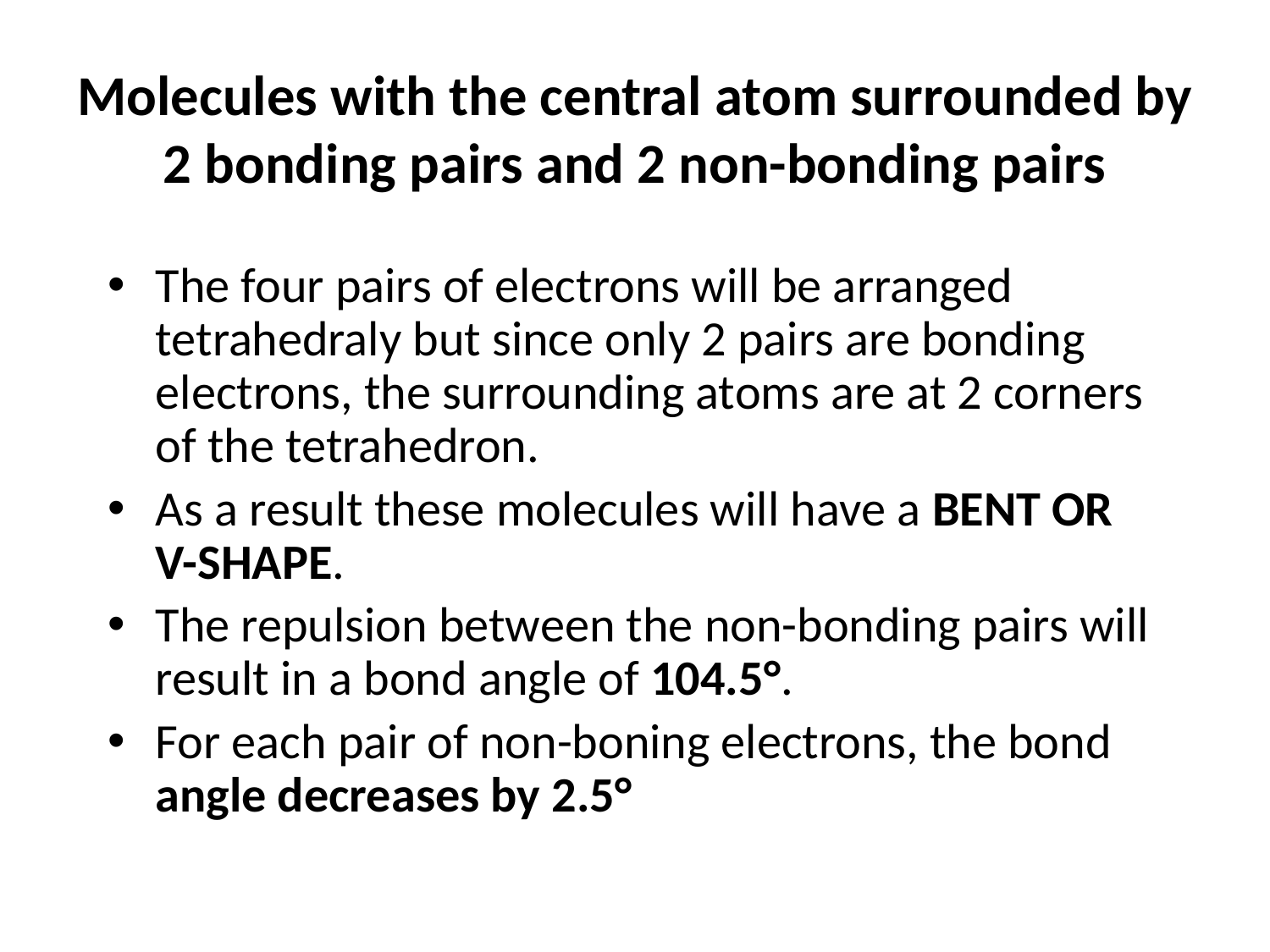

# Molecules with the central atom surrounded by 2 bonding pairs and 2 non-bonding pairs
The four pairs of electrons will be arranged tetrahedraly but since only 2 pairs are bonding electrons, the surrounding atoms are at 2 corners of the tetrahedron.
As a result these molecules will have a BENT OR V-SHAPE.
The repulsion between the non-bonding pairs will result in a bond angle of 104.5°.
For each pair of non-boning electrons, the bond angle decreases by 2.5°